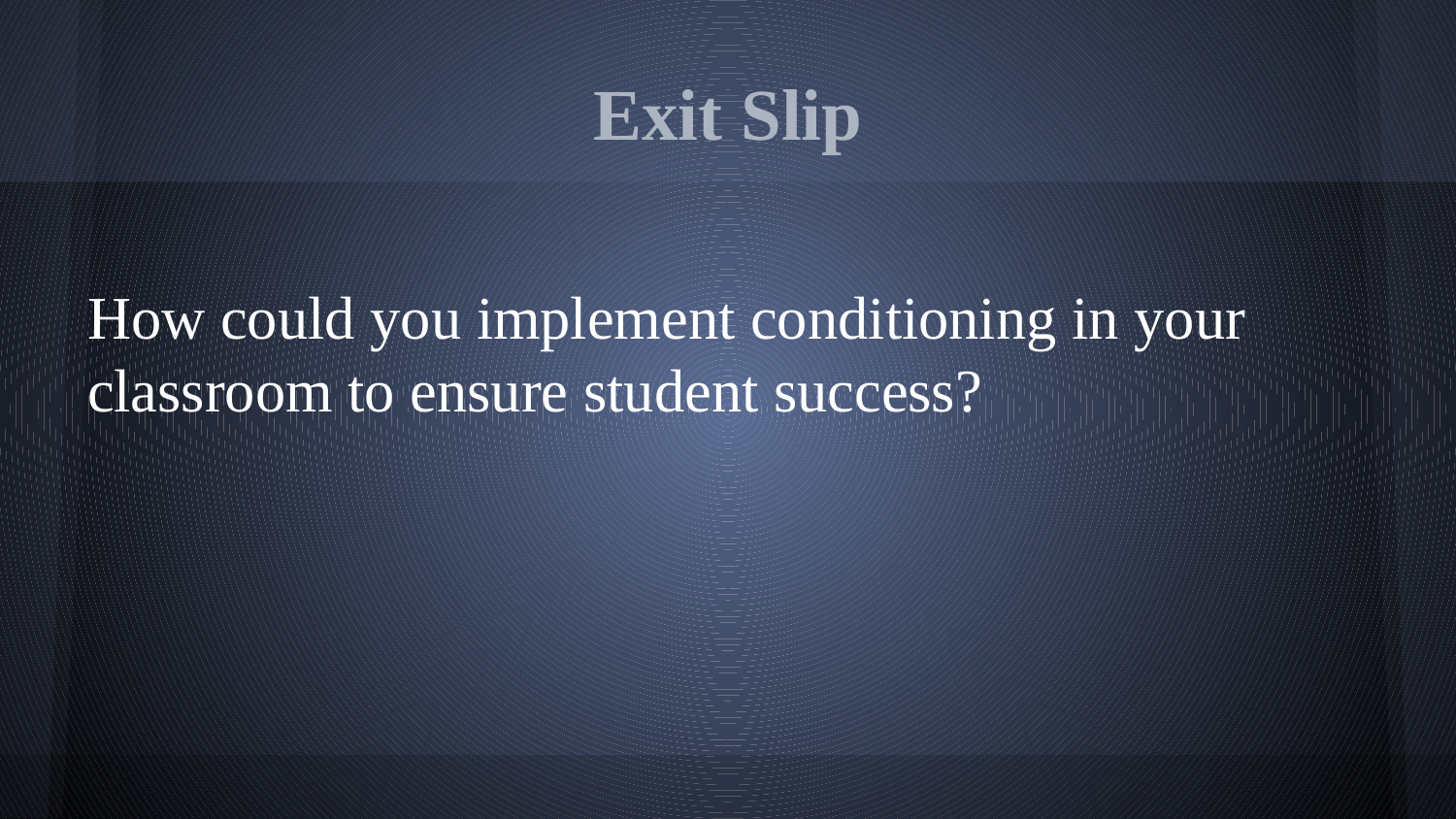

# Exit Slip

How could you implement conditioning in your classroom to ensure student success?